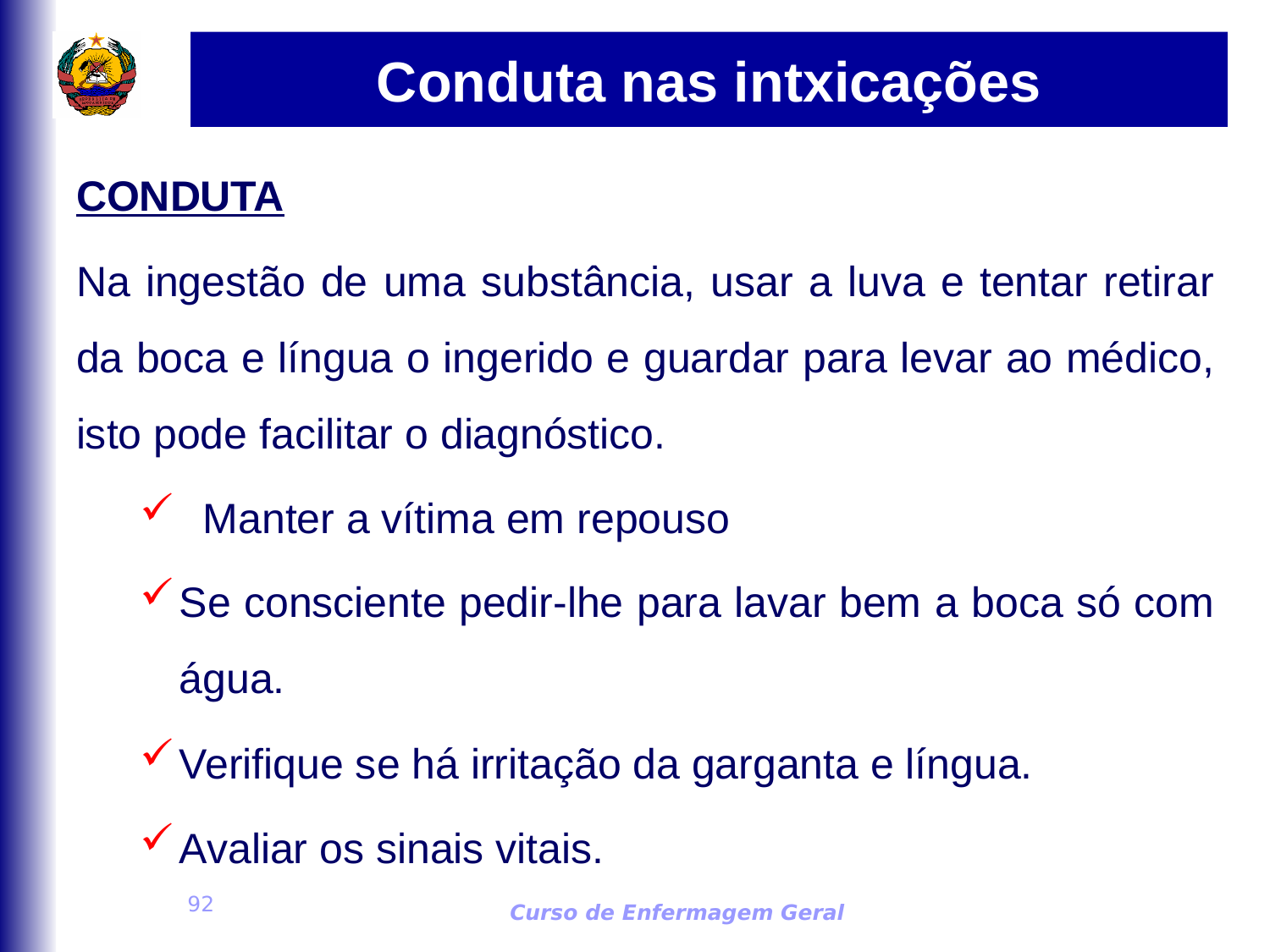

# Conduta nas intxicações
CONDUTA
Na ingestão de uma substância, usar a luva e tentar retirar da boca e língua o ingerido e guardar para levar ao médico, isto pode facilitar o diagnóstico.
  Manter a vítima em repouso
Se consciente pedir-lhe para lavar bem a boca só com água.
Verifique se há irritação da garganta e língua.
Avaliar os sinais vitais.

92
Curso de Enfermagem Geral